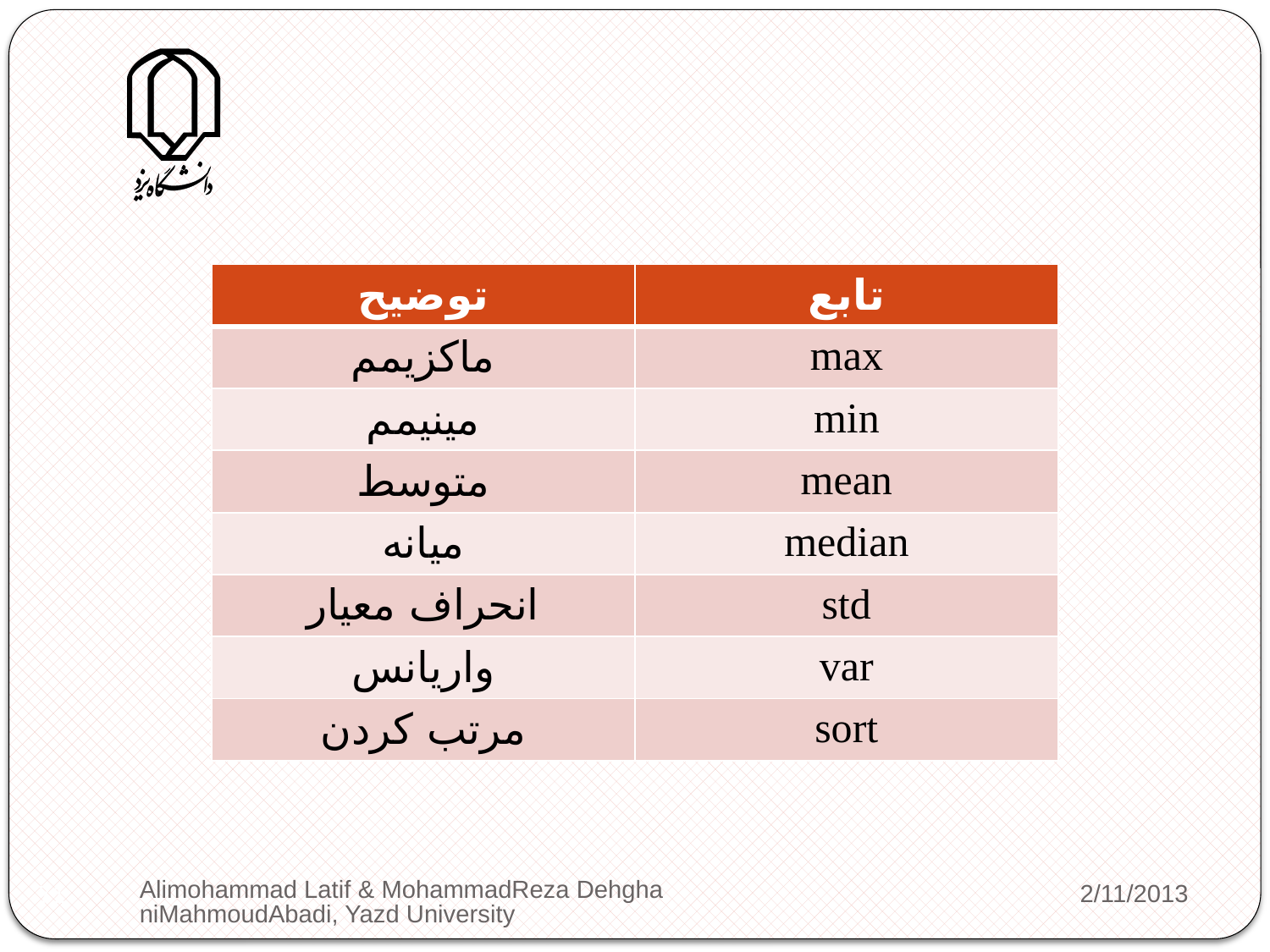

| توضیح | تابع |
| --- | --- |
| ماکزیمم | max |
| مینیمم | min |
| متوسط | mean |
| میانه | median |
| انحراف معیار | std |
| واریانس | var |
| مرتب کردن | sort |
Alimohammad Latif & MohammadReza DehghaniMahmoudAbadi, Yazd University
2/11/2013
71